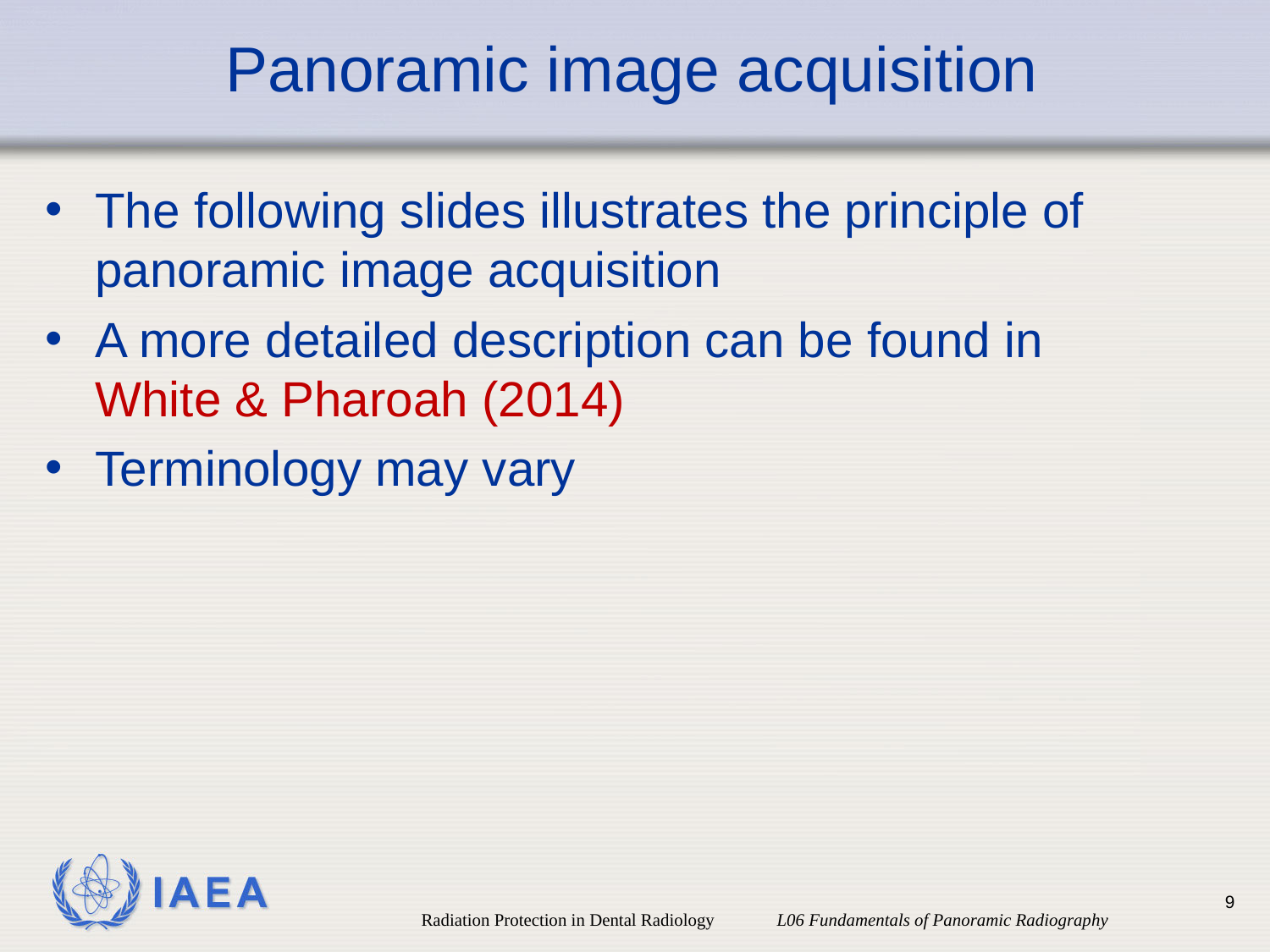

# Panoramic image acquisition
The following slides illustrates the principle of panoramic image acquisition
A more detailed description can be found in
White & Pharoah (2014)
Terminology may vary
9
Radiation Protection in Dental Radiology              L06 Fundamentals of Panoramic Radiography